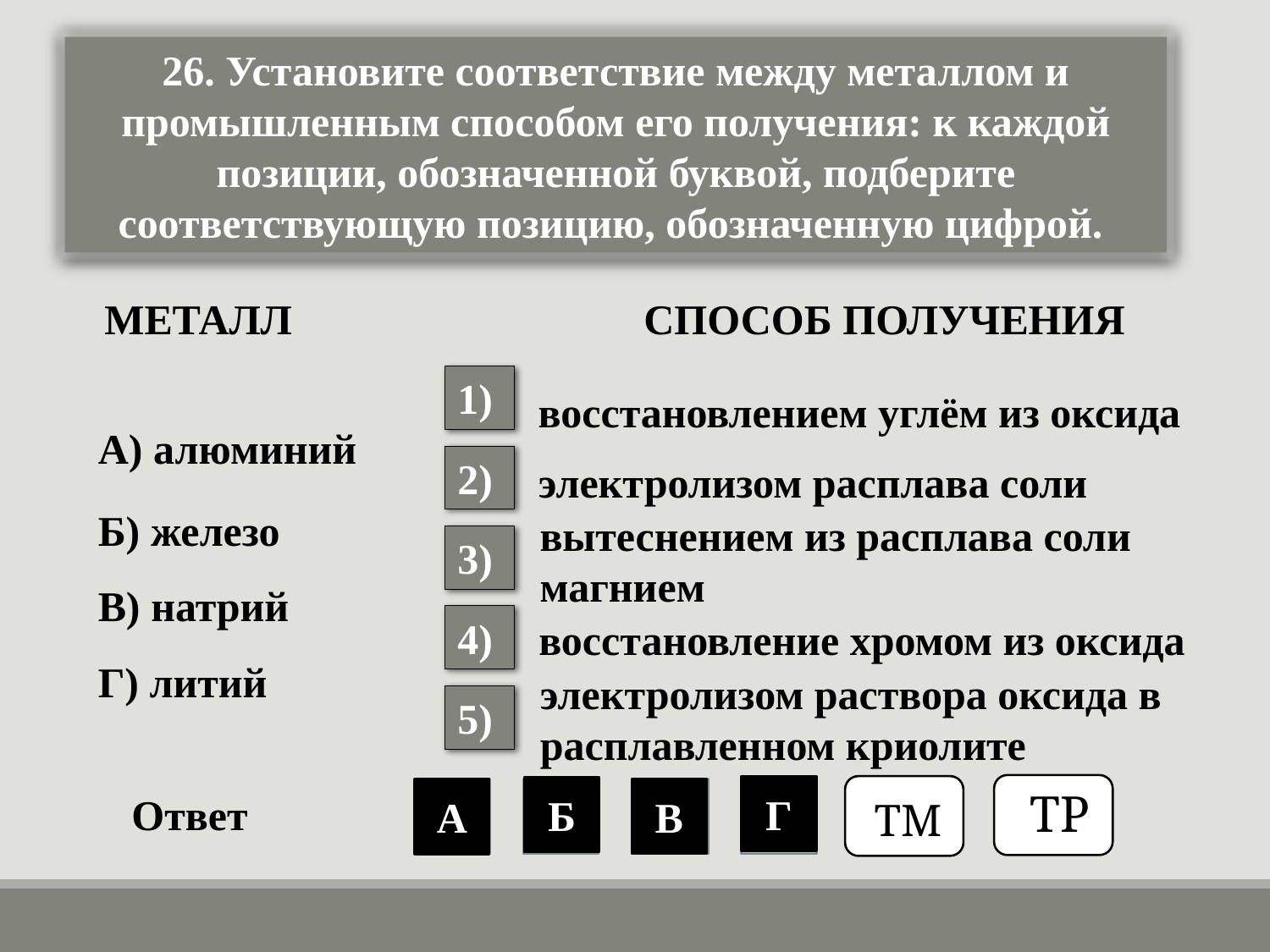

26. Установите соответствие между металлом и промышленным способом его получения: к каждой позиции, обозначенной буквой, подберите соответствующую позицию, обозначенную цифрой.
     МЕТАЛЛ	                                СПОСОБ ПОЛУЧЕНИЯ
1)
восстановлением углём из оксида
А) алюминий

Б) железо
В) натрий
Г) литий
2)
электролизом расплава соли
вытеснением из расплава соли
магнием
3)
4)
восстановление хромом из оксида
электролизом раствора оксида в
расплавленном криолите
5)
ТР
Г
ТМ
Б
А
5
1
В
2
2
   Ответ